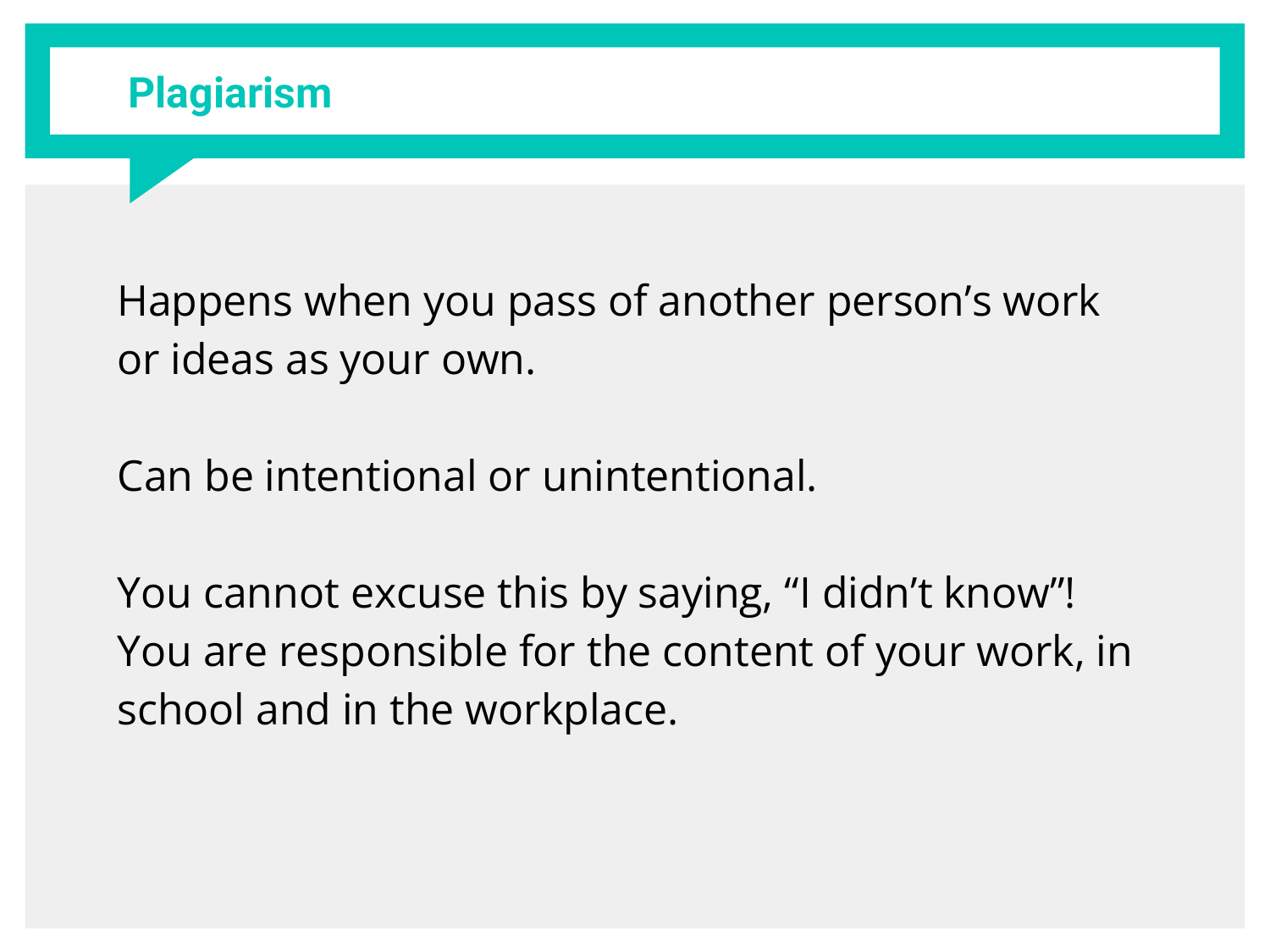

# Plagiarism
Happens when you pass of another person’s work or ideas as your own.

Can be intentional or unintentional.

You cannot excuse this by saying, “I didn’t know”! You are responsible for the content of your work, in school and in the workplace.